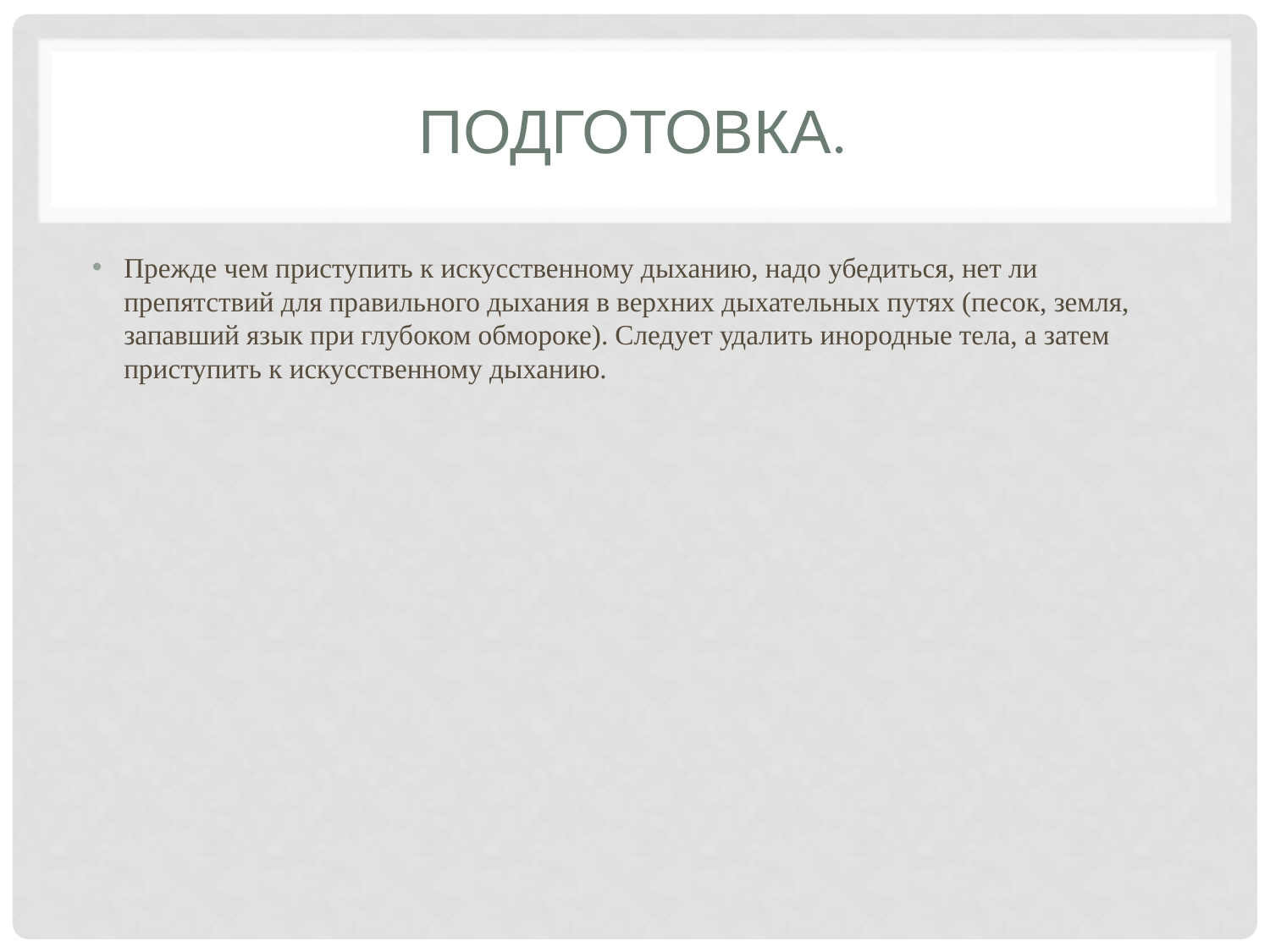

# Подготовка.
Прежде чем приступить к искусственному дыханию, надо убедиться, нет ли препятствий для правильного дыхания в верхних дыхательных путях (песок, земля, запавший язык при глубоком обмороке). Следует удалить инородные тела, а затем приступить к искусственному дыханию.